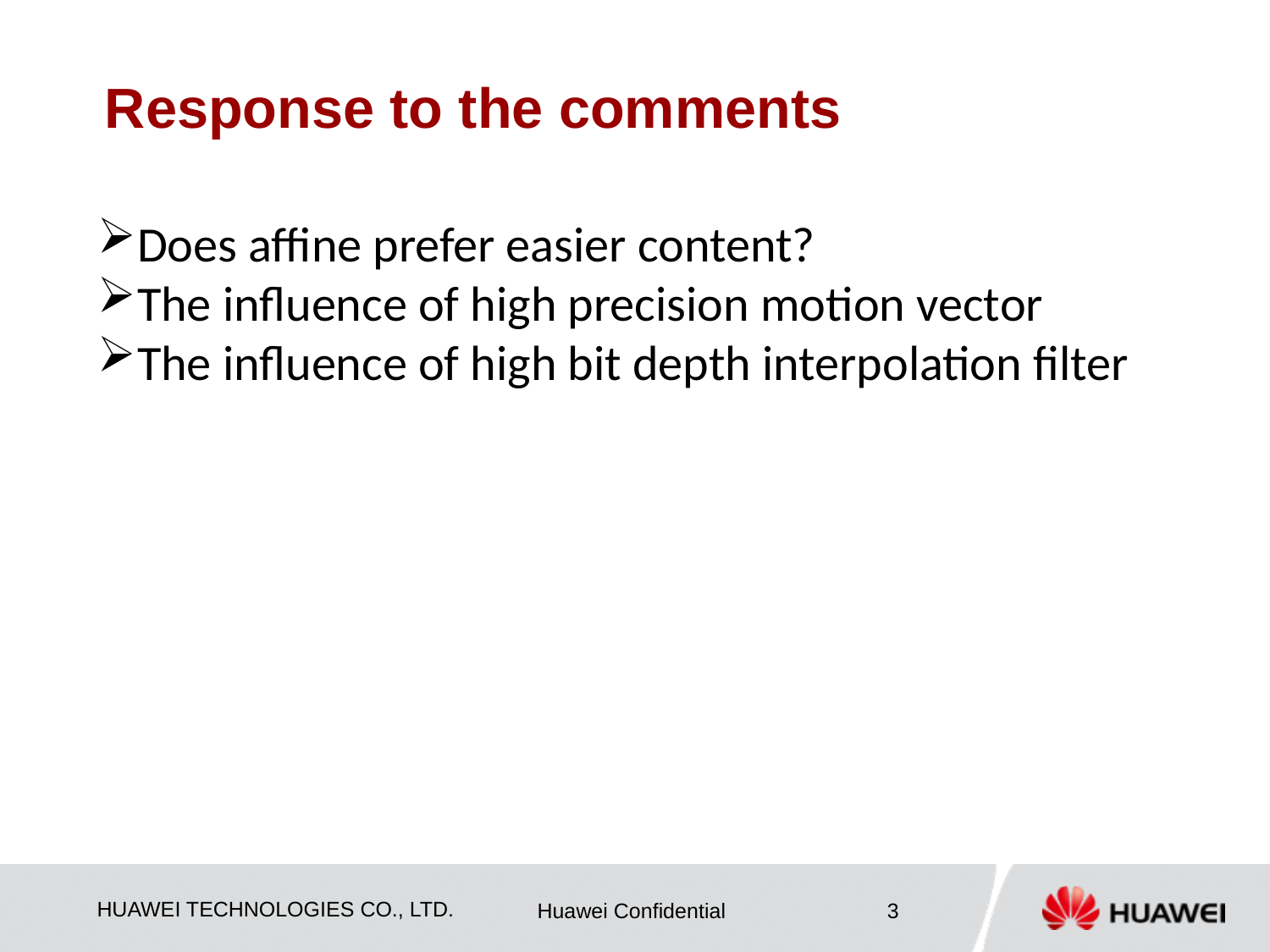

# Response to the comments
Does affine prefer easier content?
The influence of high precision motion vector
The influence of high bit depth interpolation filter